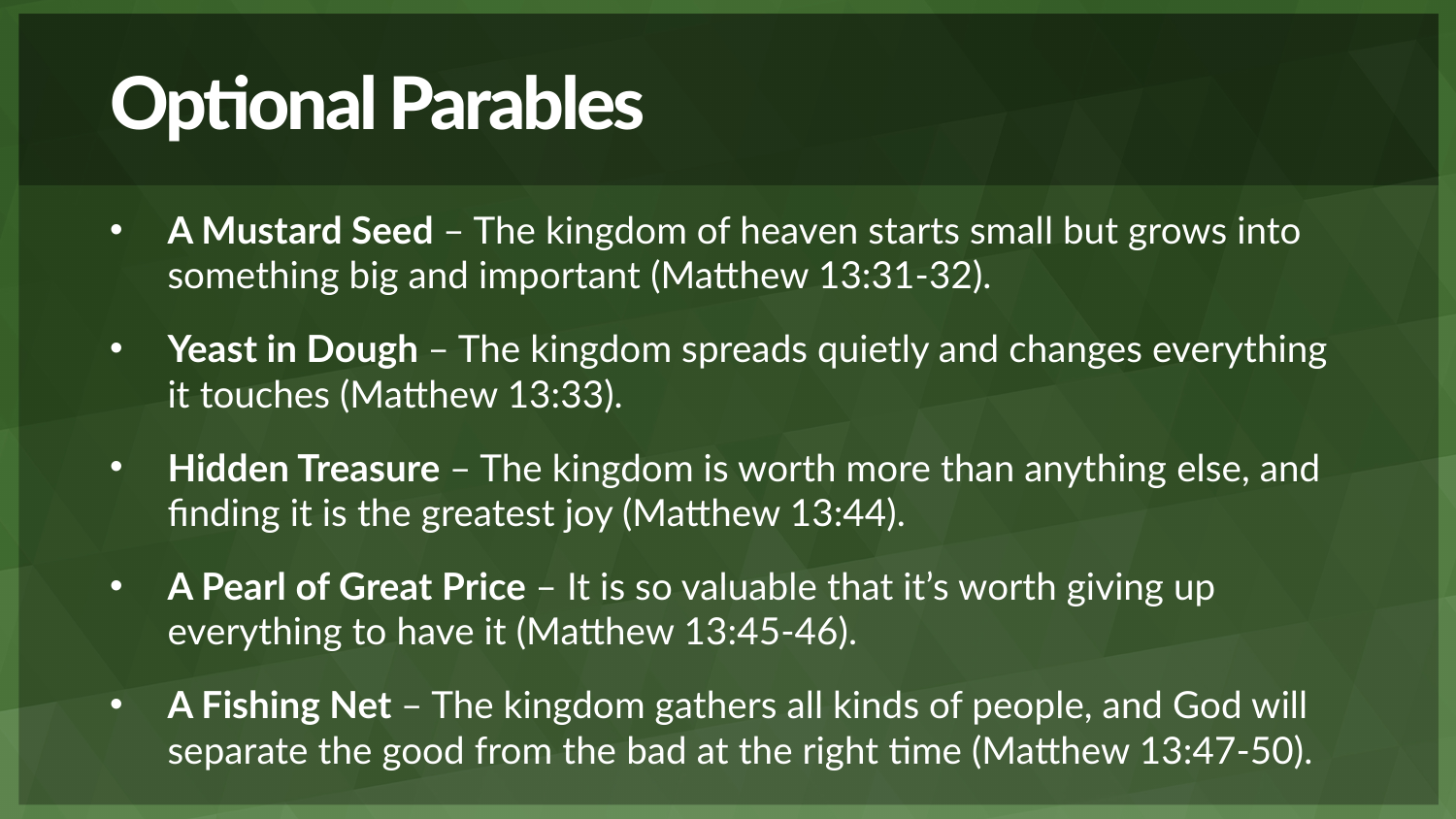

# Optional Parables
A Mustard Seed – The kingdom of heaven starts small but grows into something big and important (Matthew 13:31-32).
Yeast in Dough – The kingdom spreads quietly and changes everything it touches (Matthew 13:33).
Hidden Treasure – The kingdom is worth more than anything else, and finding it is the greatest joy (Matthew 13:44).
A Pearl of Great Price – It is so valuable that it’s worth giving up everything to have it (Matthew 13:45-46).
A Fishing Net – The kingdom gathers all kinds of people, and God will separate the good from the bad at the right time (Matthew 13:47-50).